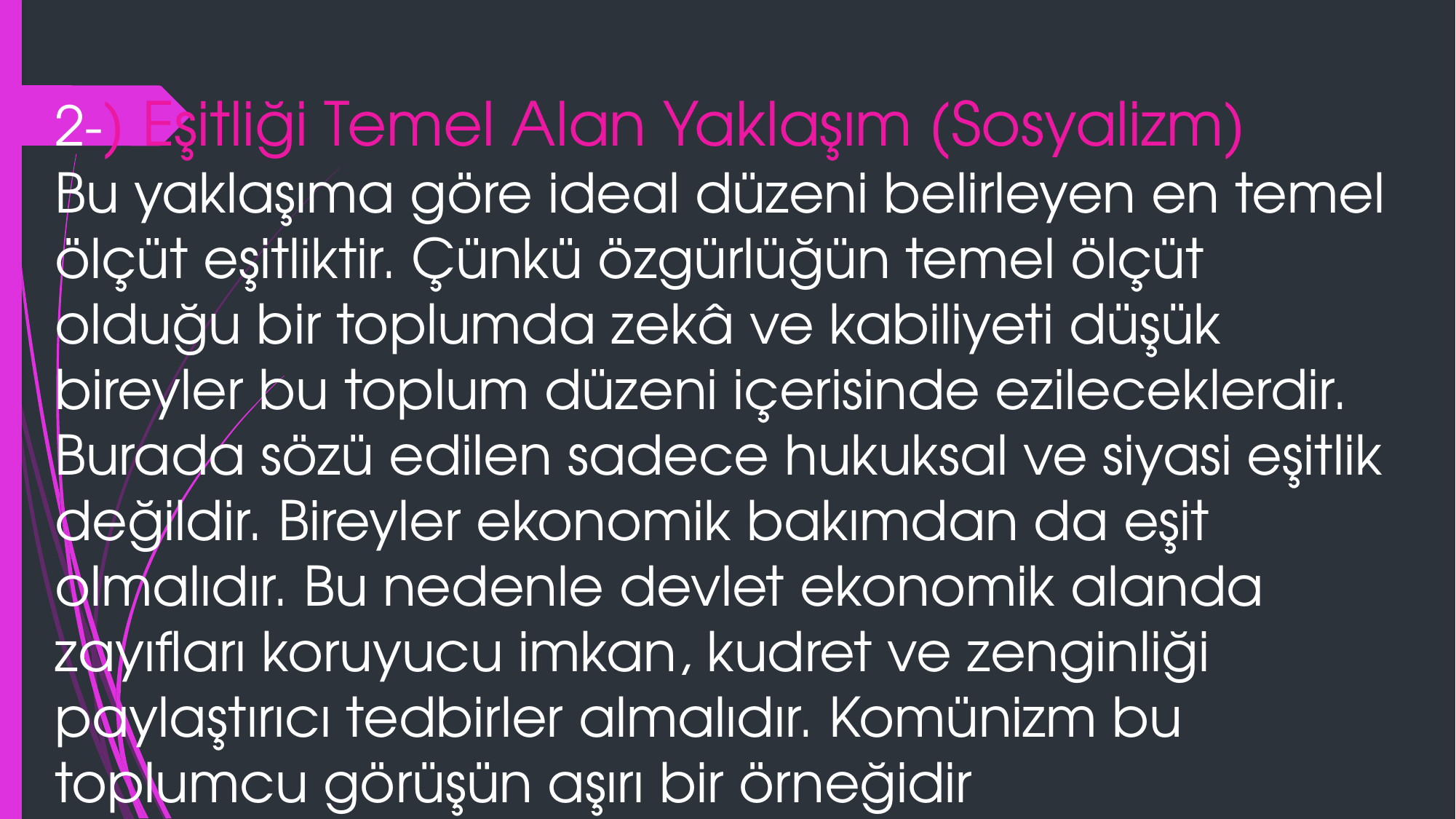

2-) Eşitliği Temel Alan Yaklaşım (Sosyalizm)
Bu yaklaşıma göre ideal düzeni belirleyen en temel ölçüt eşitliktir. Çünkü özgürlüğün temel ölçüt olduğu bir toplumda zekâ ve kabiliyeti düşük bireyler bu toplum düzeni içerisinde ezileceklerdir. Burada sözü edilen sadece hukuksal ve siyasi eşitlik değildir. Bireyler ekonomik bakımdan da eşit olmalıdır. Bu nedenle devlet ekonomik alanda zayıfları koruyucu imkan, kudret ve zenginliği paylaştırıcı tedbirler almalıdır. Komünizm bu toplumcu görüşün aşırı bir örneğidir